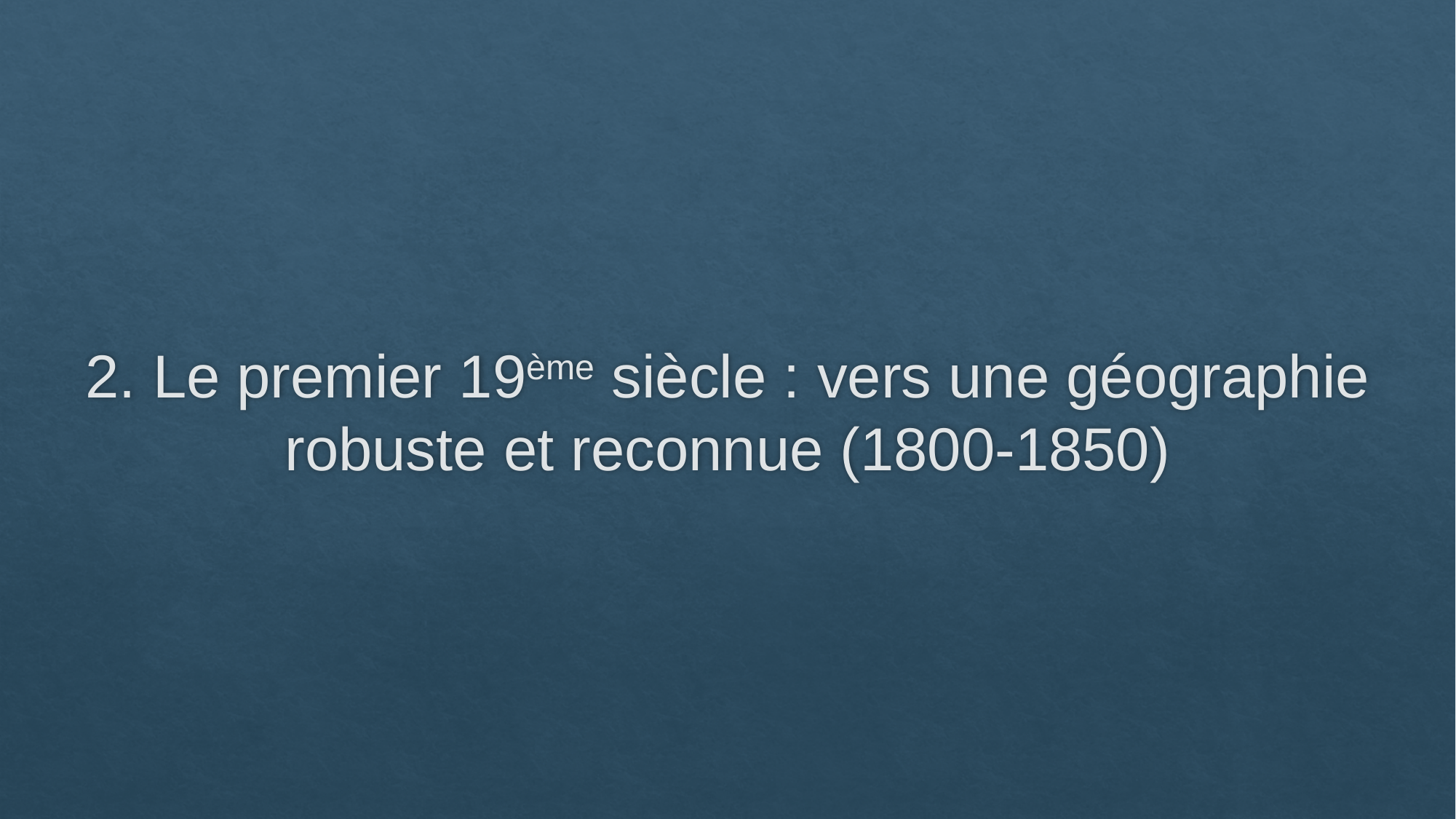

# 2. Le premier 19ème siècle : vers une géographie robuste et reconnue (1800-1850)